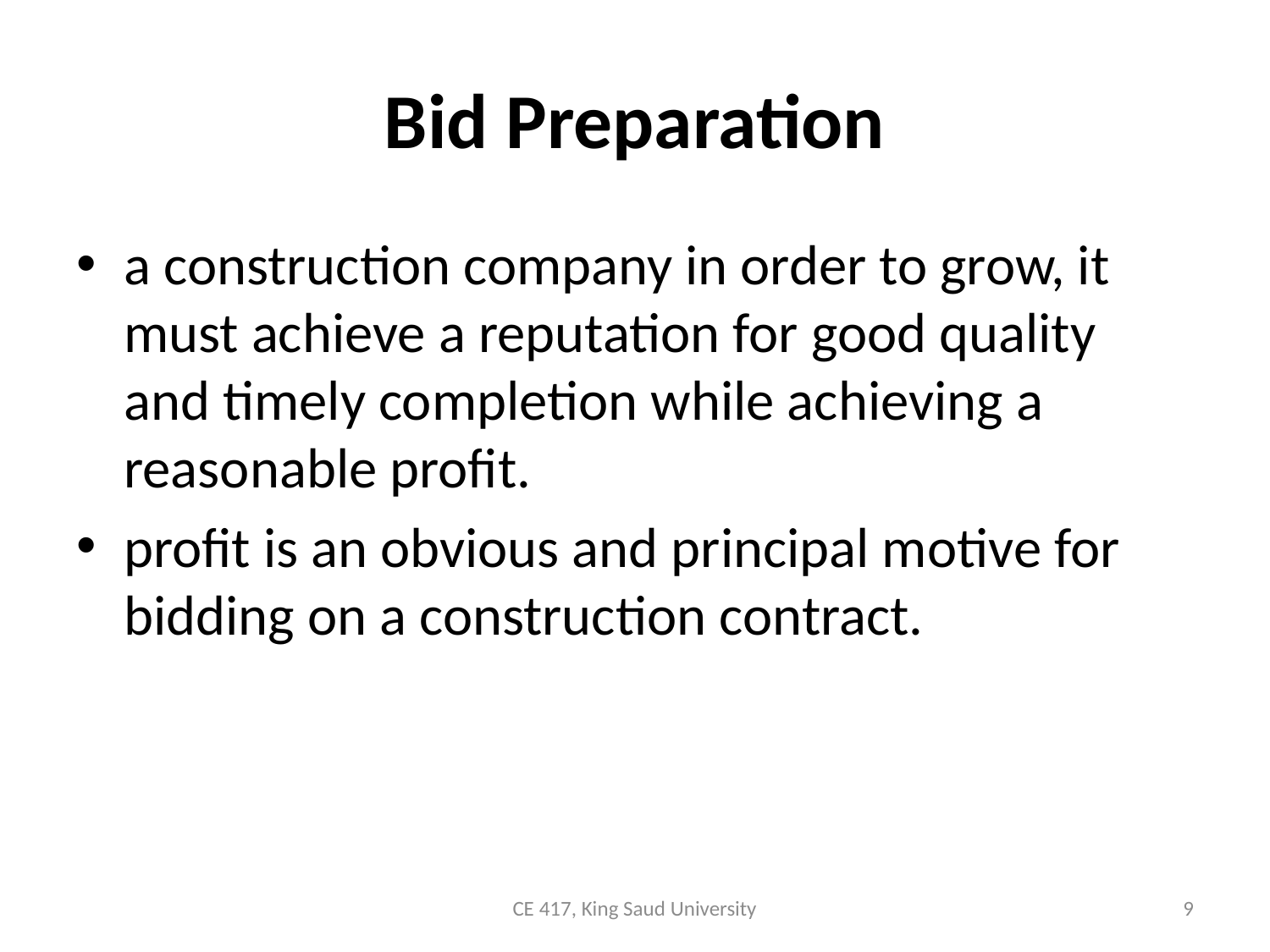

# Bid Preparation
a construction company in order to grow, it must achieve a reputation for good quality and timely completion while achieving a reasonable profit.
profit is an obvious and principal motive for bidding on a construction contract.
CE 417, King Saud University
9